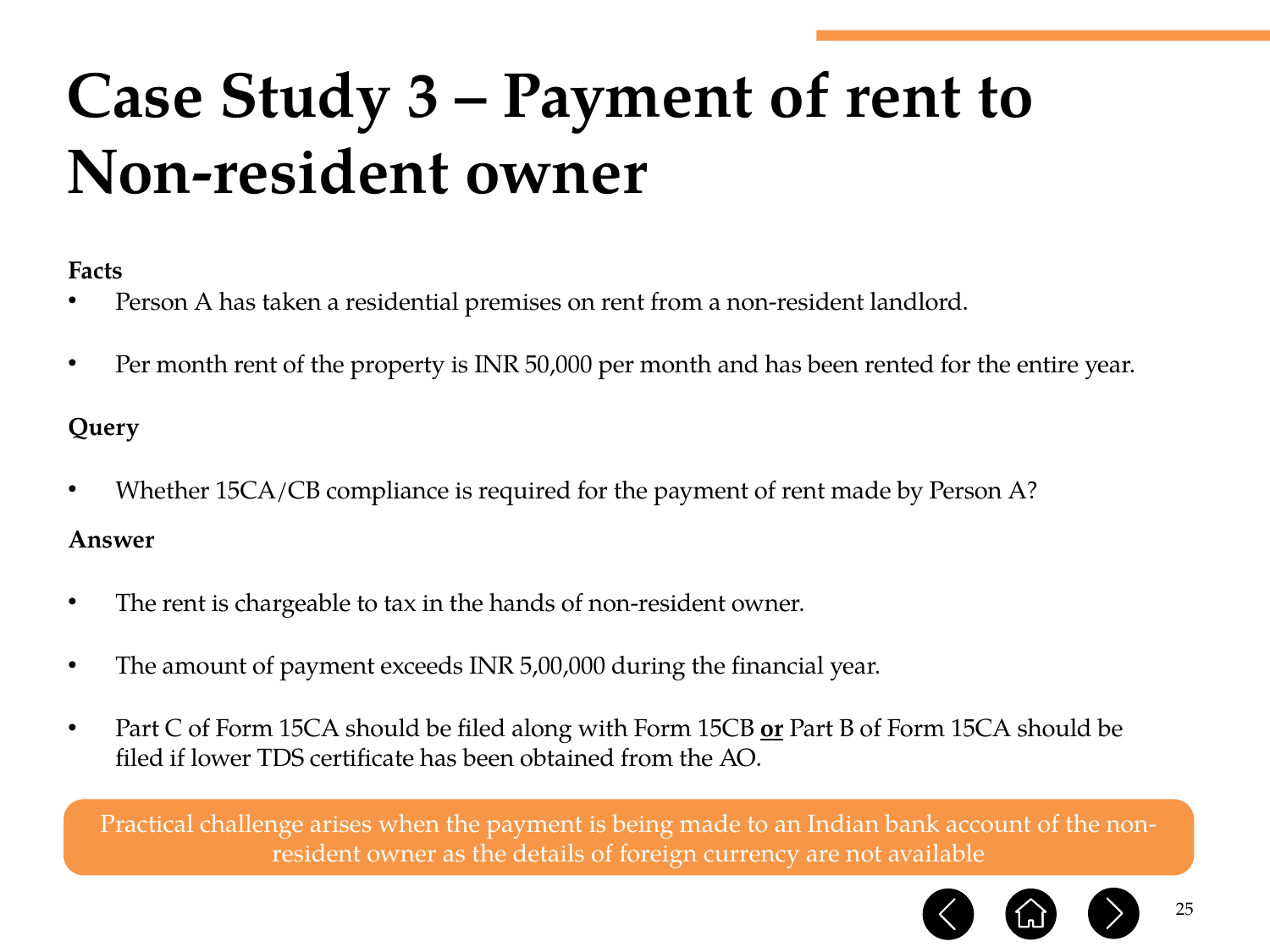

Case Study 3 – Payment of rent to Non-resident owner
Facts
Person A has taken a residential premises on rent from a non-resident landlord.

Per month rent of the property is INR 50,000 per month and has been rented for the entire year.

Query

Whether 15CA/CB compliance is required for the payment of rent made by Person A?

Answer

The rent is chargeable to tax in the hands of non-resident owner.

The amount of payment exceeds INR 5,00,000 during the financial year.

Part C of Form 15CA should be filed along with Form 15CB or Part B of Form 15CA should be filed if lower TDS certificate has been obtained from the AO.

Practical challenge arises when the payment is being made to an Indian bank account of the non-resident owner as the details of foreign currency are not available
25